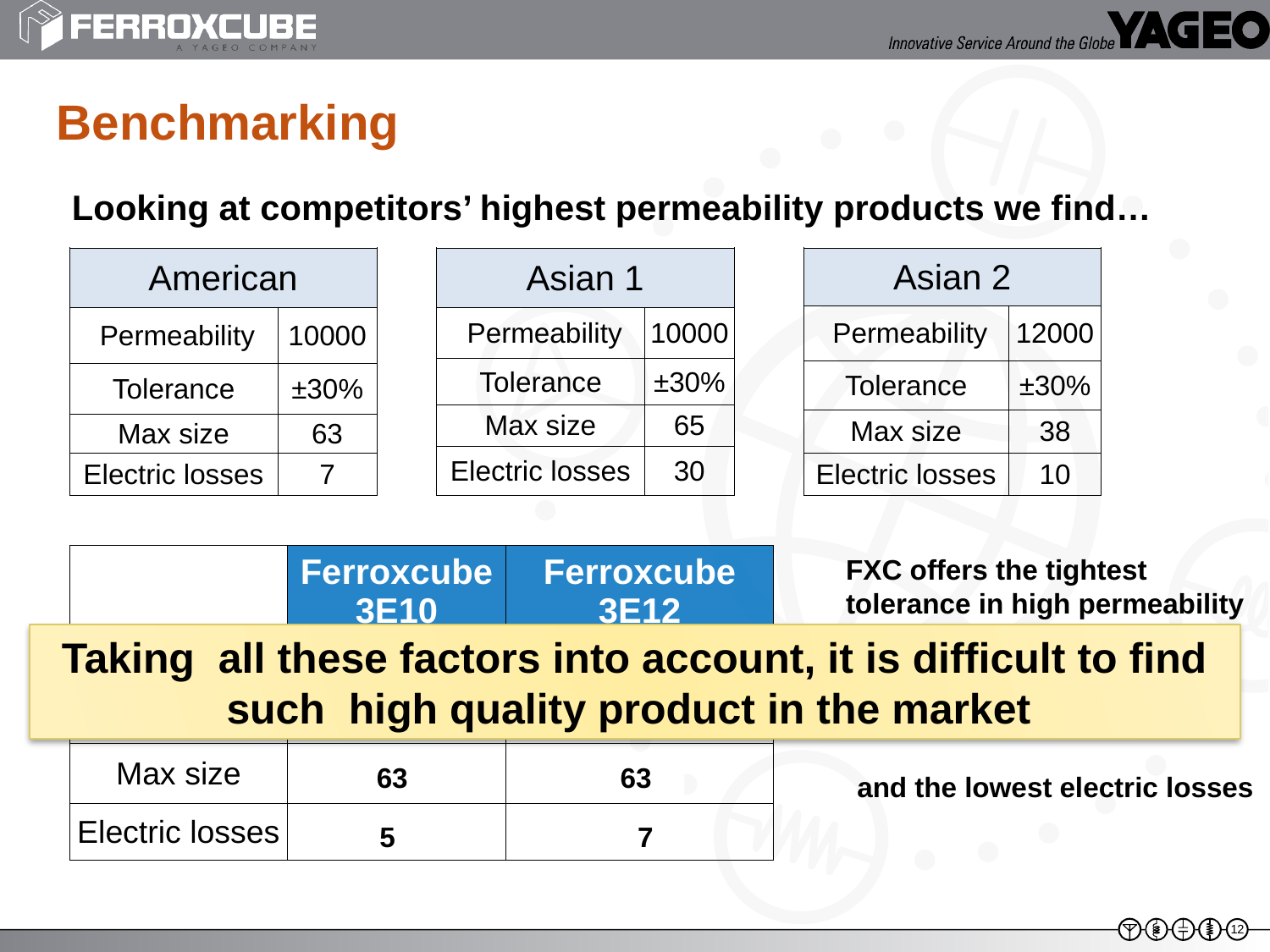

# Benchmarking
Looking at competitors’ highest permeability products we find…
| American |  |
| --- | --- |
| Permeability | 10000 |
| Tolerance | ±30% |
| Max size | 63 |
| Electric losses | 7 |
| Asian 1 |  |
| --- | --- |
| Permeability | 10000 |
| Tolerance | ±30% |
| Max size | 65 |
| Electric losses | 30 |
| Asian 2 |  |
| --- | --- |
| Permeability | 12000 |
| Tolerance | ±30% |
| Max size | 38 |
| Electric losses | 10 |
|  | Ferroxcube 3E10 | Ferroxcube 3E12 |
| --- | --- | --- |
| Permeability | 10000 | 12000 |
| Tolerance | ±20% | ±30% |
| Max size | 63 | 63 |
| Electric losses | 5 | 7 |
FXC offers the tightest tolerance in high permeability
Taking  all these factors into account, it is difficult to find such  high quality product in the market
12000
the largest size with the
maximum permeability
±20%
63
63
and the lowest electric losses
5
7